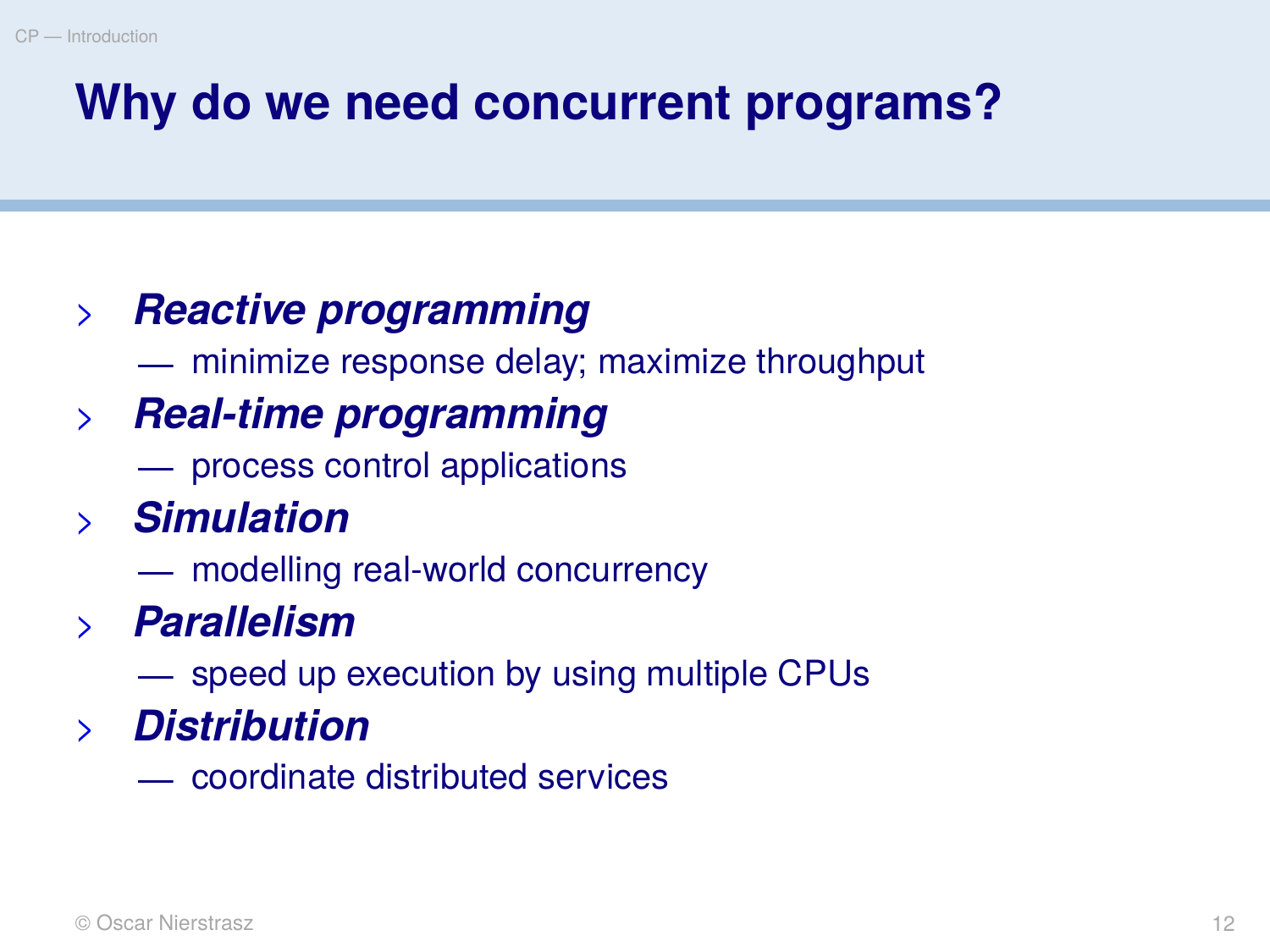

CP — Introduction
# Why do we need concurrent programs?
Reactive programming
minimize response delay; maximize throughput
Real-time programming
process control applications
Simulation
modelling real-world concurrency
Parallelism
speed up execution by using multiple CPUs
Distribution
coordinate distributed services
© Oscar Nierstrasz
12